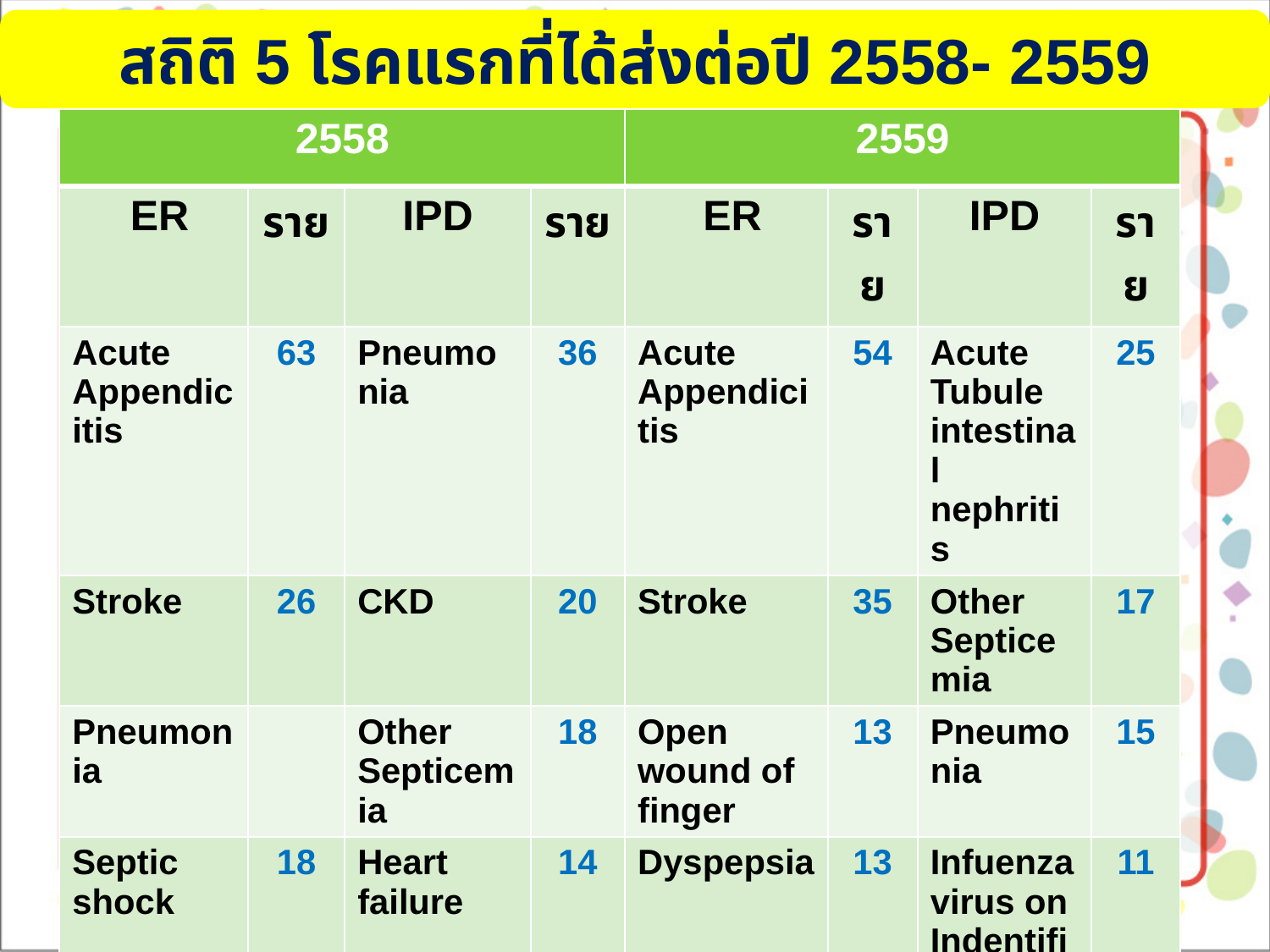

สถิติ 5 โรคแรกที่ได้ส่งต่อปี 2558- 2559
| 2558 |  |  |  | 2559 |  |  |  |
| --- | --- | --- | --- | --- | --- | --- | --- |
| ER | ราย | IPD | ราย | ER | ราย | IPD | ราย |
| Acute Appendicitis | 63 | Pneumonia | 36 | Acute Appendicitis | 54 | Acute Tubule intestinal nephritis | 25 |
| Stroke | 26 | CKD | 20 | Stroke | 35 | Other Septicemia | 17 |
| Pneumonia |  | Other Septicemia | 18 | Open wound of finger | 13 | Pneumonia | 15 |
| Septic shock | 18 | Heart failure | 14 | Dyspepsia | 13 | Infuenza virus on Indentified | 11 |
| Heart failure | 14 | Acute Appendicitis | 12 | Gastro internal hemorrhage | 12 | Acute Appendicitis | 7 |